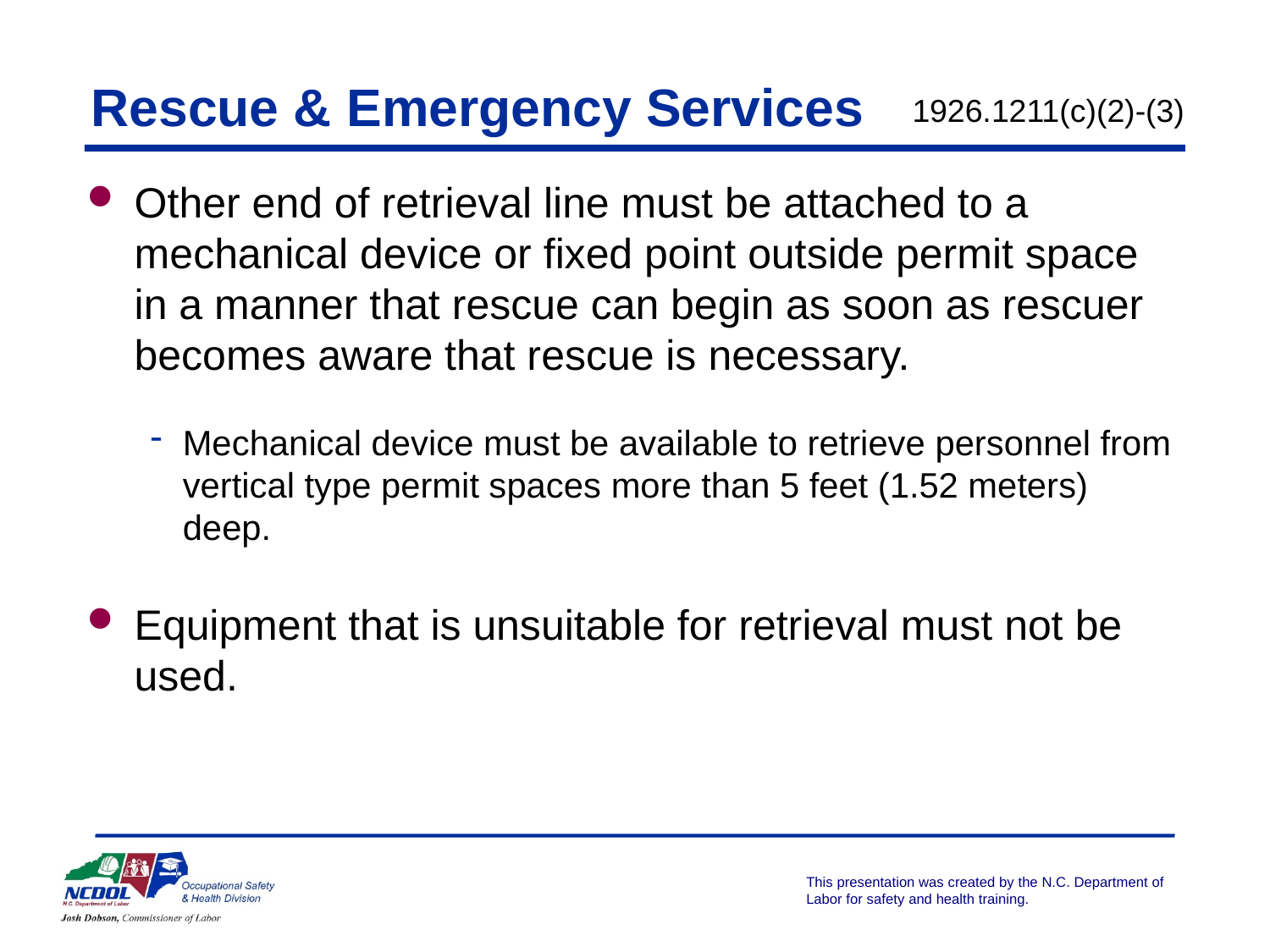

# Rescue & Emergency Services
1926.1211(c)(2)-(3)

Other end of retrieval line must be attached to a mechanical device or fixed point outside permit space in a manner that rescue can begin as soon as rescuer becomes aware that rescue is necessary.

Mechanical device must be available to retrieve personnel from vertical type permit spaces more than 5 feet (1.52 meters) deep.

Equipment that is unsuitable for retrieval must not be used.